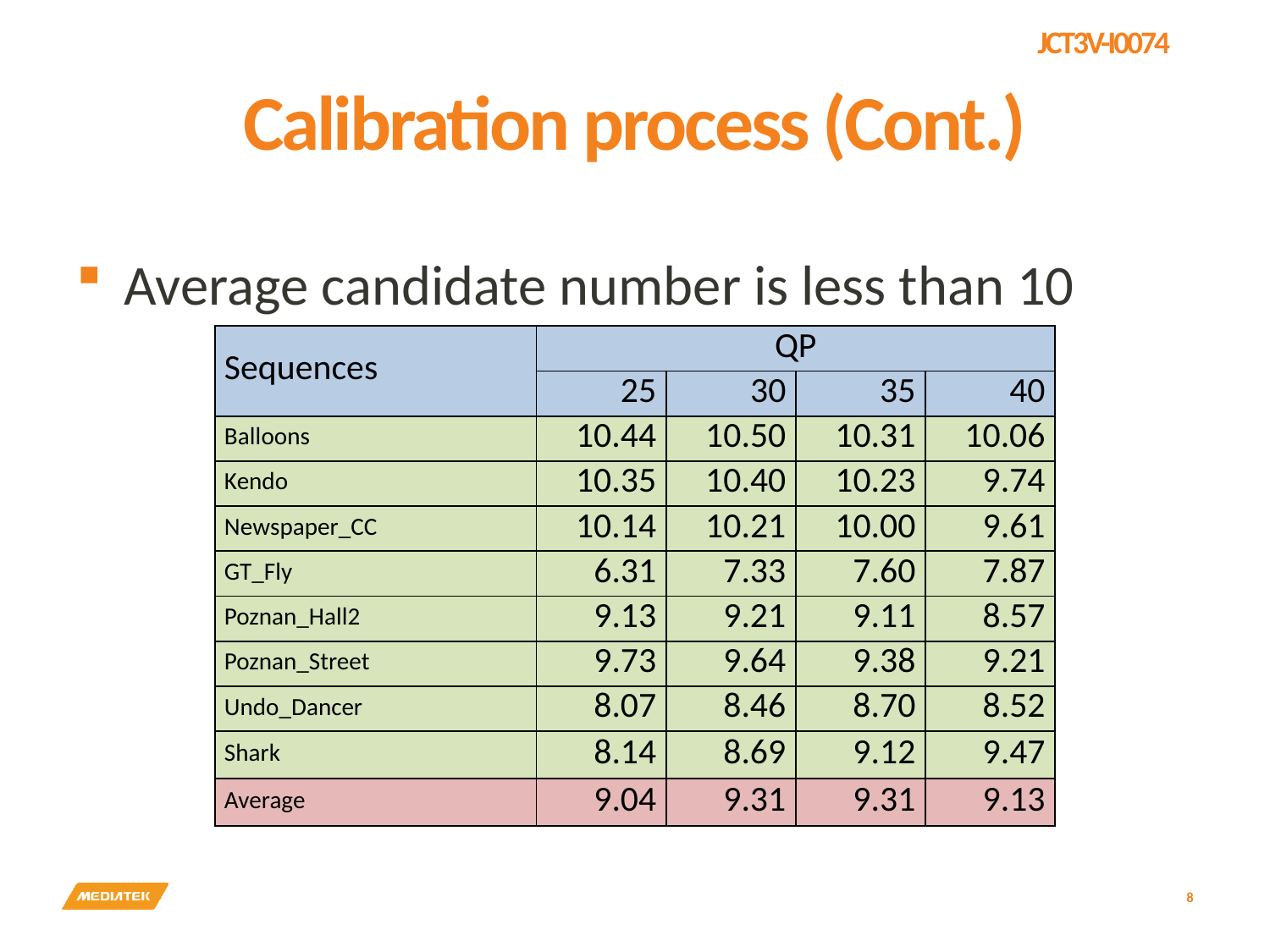

# Calibration process (Cont.)
Average candidate number is less than 10
| Sequences | QP |  |  |  |
| --- | --- | --- | --- | --- |
|  | 25 | 30 | 35 | 40 |
| Balloons | 10.44 | 10.50 | 10.31 | 10.06 |
| Kendo | 10.35 | 10.40 | 10.23 | 9.74 |
| Newspaper\_CC | 10.14 | 10.21 | 10.00 | 9.61 |
| GT\_Fly | 6.31 | 7.33 | 7.60 | 7.87 |
| Poznan\_Hall2 | 9.13 | 9.21 | 9.11 | 8.57 |
| Poznan\_Street | 9.73 | 9.64 | 9.38 | 9.21 |
| Undo\_Dancer | 8.07 | 8.46 | 8.70 | 8.52 |
| Shark | 8.14 | 8.69 | 9.12 | 9.47 |
| Average | 9.04 | 9.31 | 9.31 | 9.13 |
8